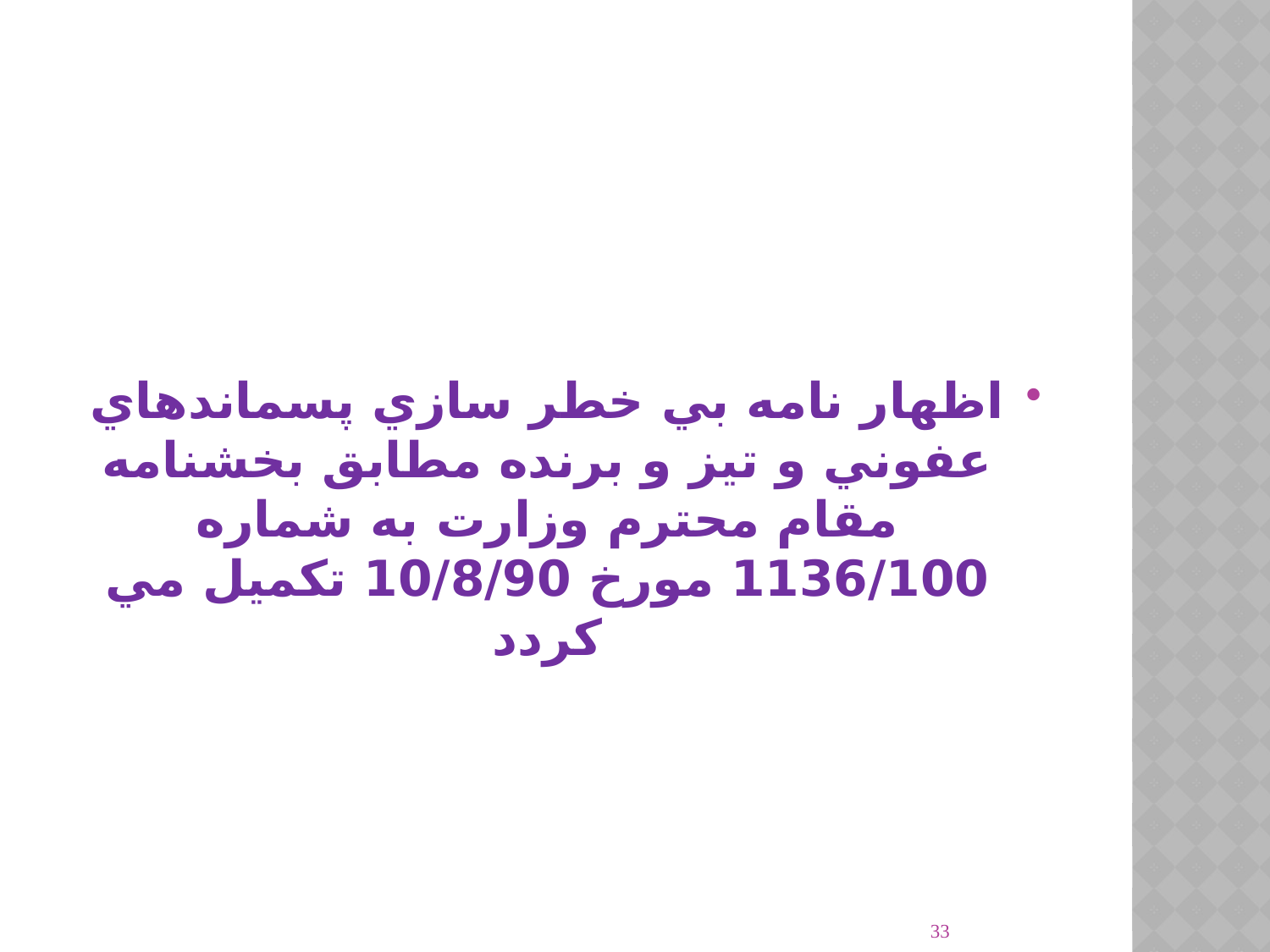

#

اظهار نامه بي خطر سازي پسماندهاي عفوني و تيز و برنده مطابق بخشنامه مقام محترم وزارت به شماره 1136/100 مورخ 10/8/90 تكميل مي كردد

33